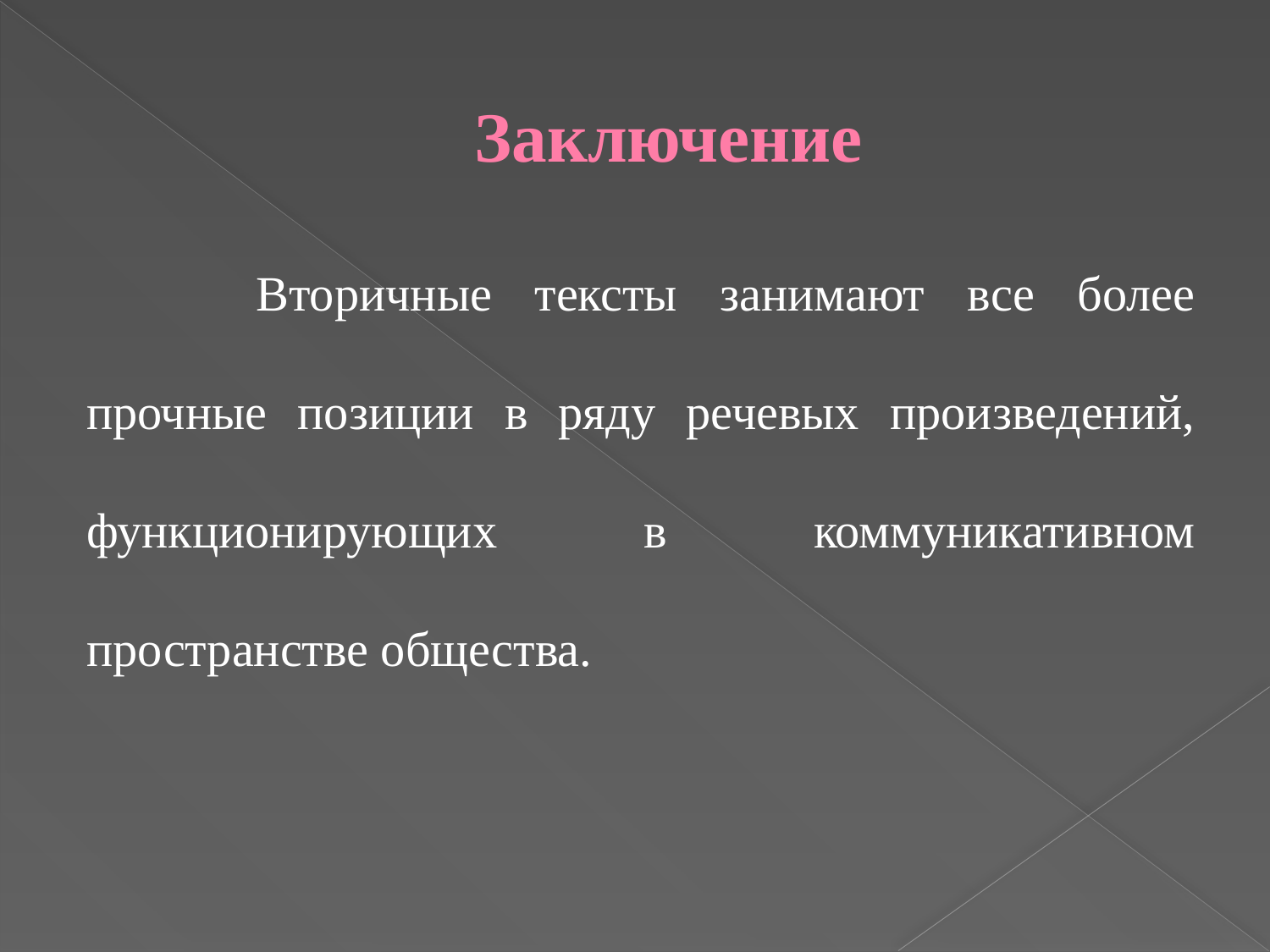

# Заключение
	 Вторичные тексты занимают все более прочные позиции в ряду речевых произведений, функционирующих в коммуникативном пространстве общества.